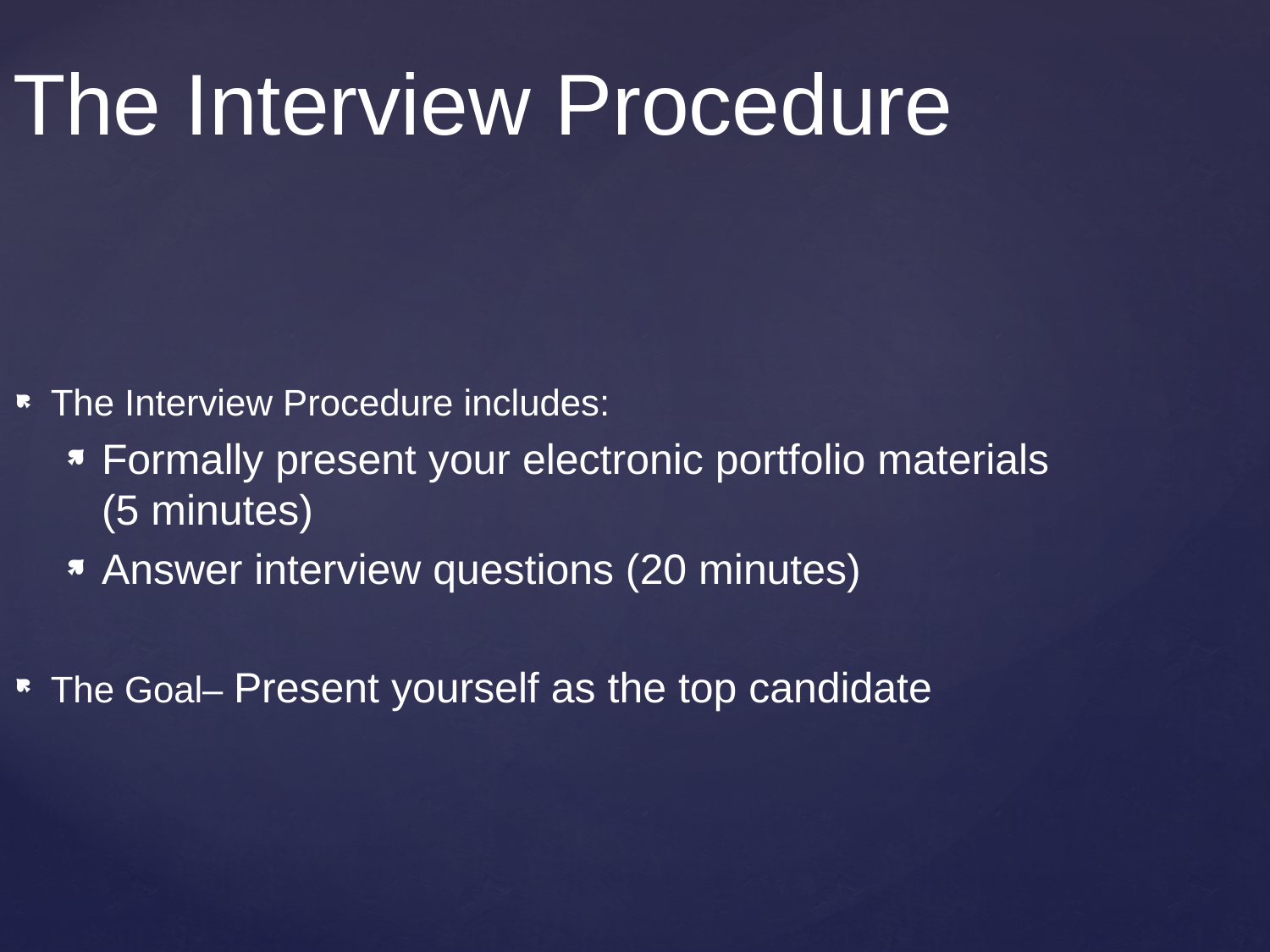

The Interview Procedure
The Interview Procedure includes:
Formally present your electronic portfolio materials    (5 minutes)
Answer interview questions (20 minutes)

The Goal– Present yourself as the top candidate